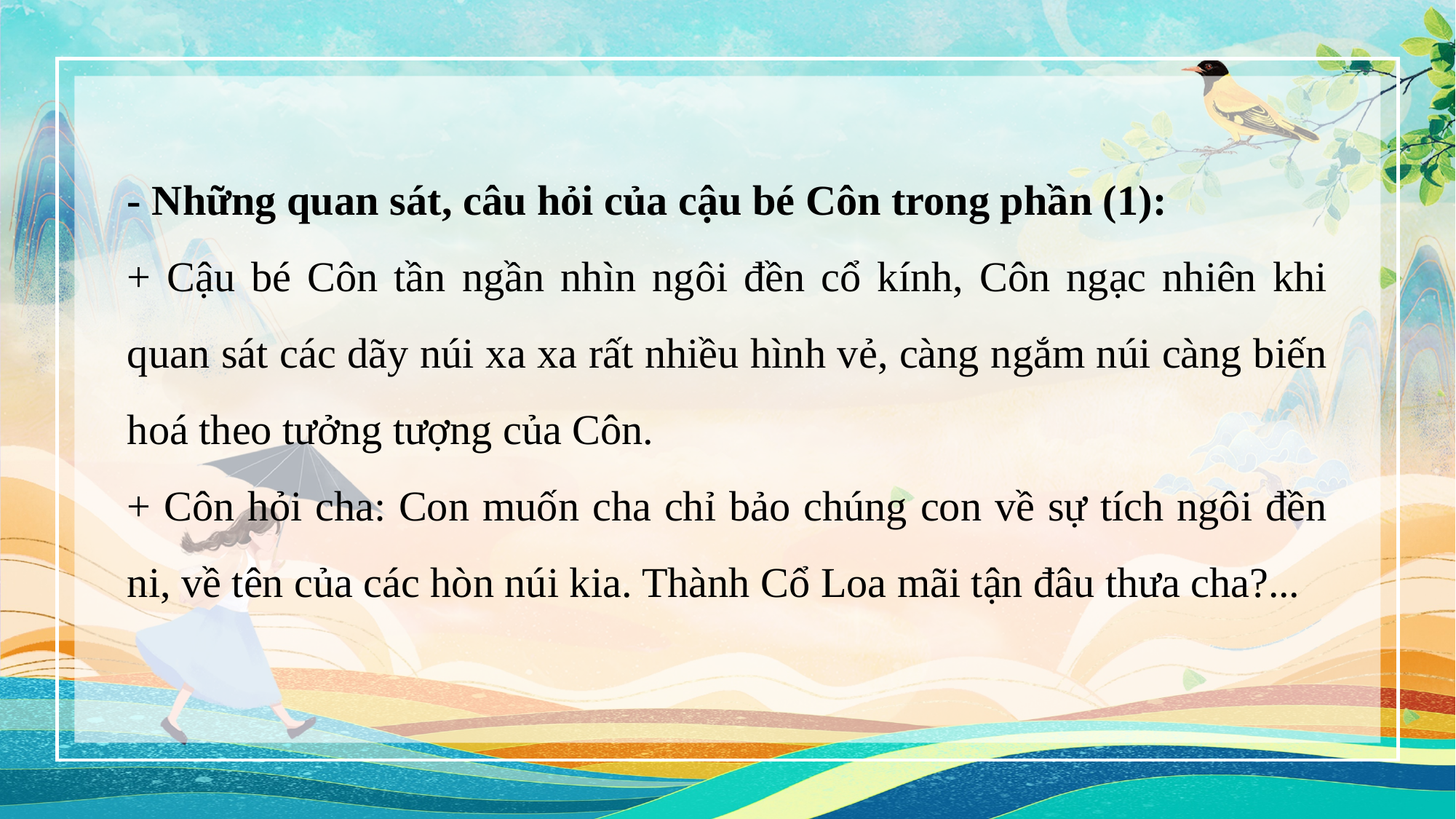

- Những quan sát, câu hỏi của cậu bé Côn trong phần (1):
+ Cậu bé Côn tần ngần nhìn ngôi đền cổ kính, Côn ngạc nhiên khi quan sát các dãy núi xa xa rất nhiều hình vẻ, càng ngắm núi càng biến hoá theo tưởng tượng của Côn.
+ Côn hỏi cha: Con muốn cha chỉ bảo chúng con về sự tích ngôi đền ni, về tên của các hòn núi kia. Thành Cổ Loa mãi tận đâu thưa cha?...